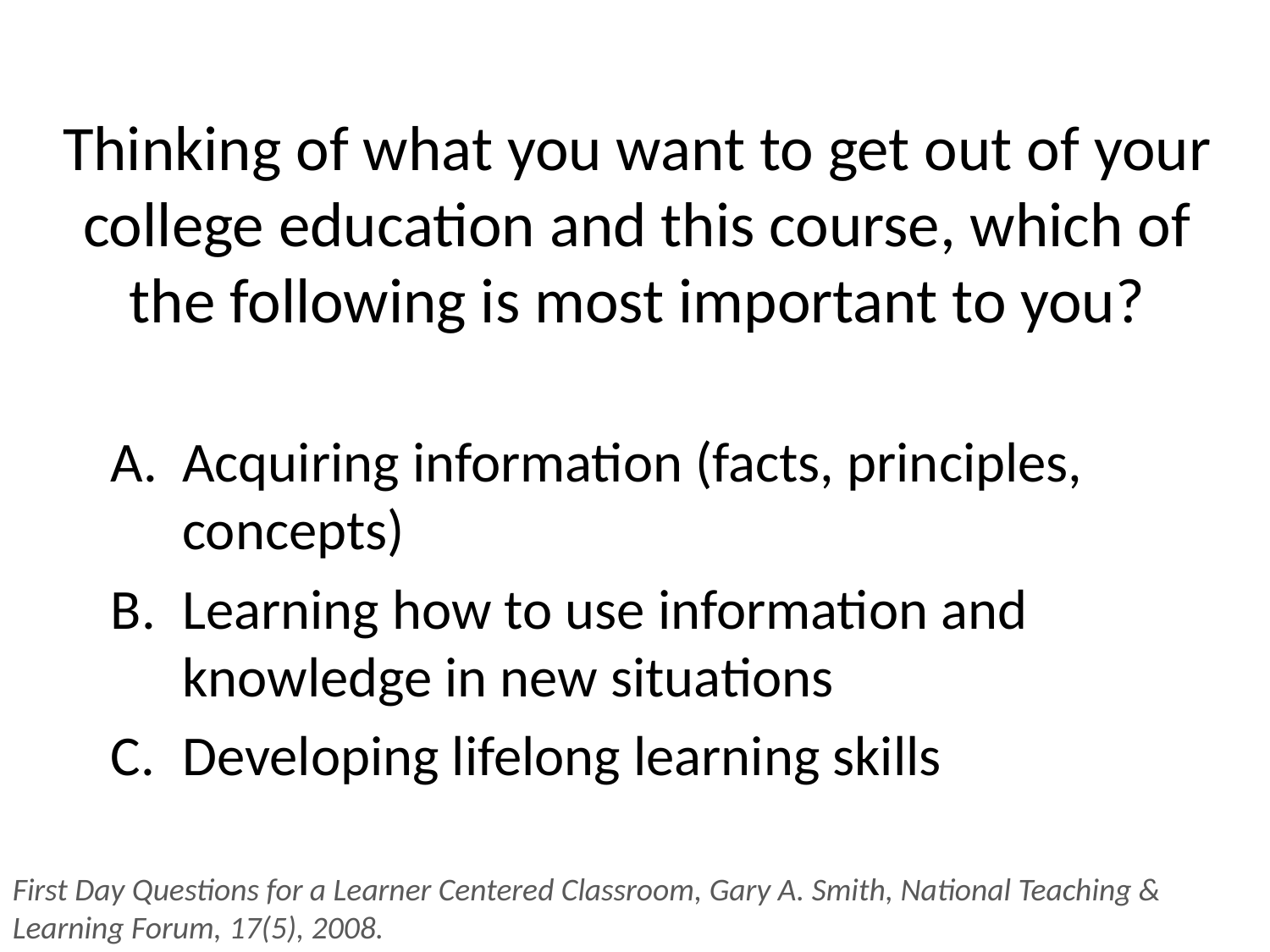

# Thinking of what you want to get out of your college education and this course, which of the following is most important to you?
Acquiring information (facts, principles, concepts)
Learning how to use information and knowledge in new situations
Developing lifelong learning skills
First Day Questions for a Learner Centered Classroom, Gary A. Smith, National Teaching & Learning Forum, 17(5), 2008.